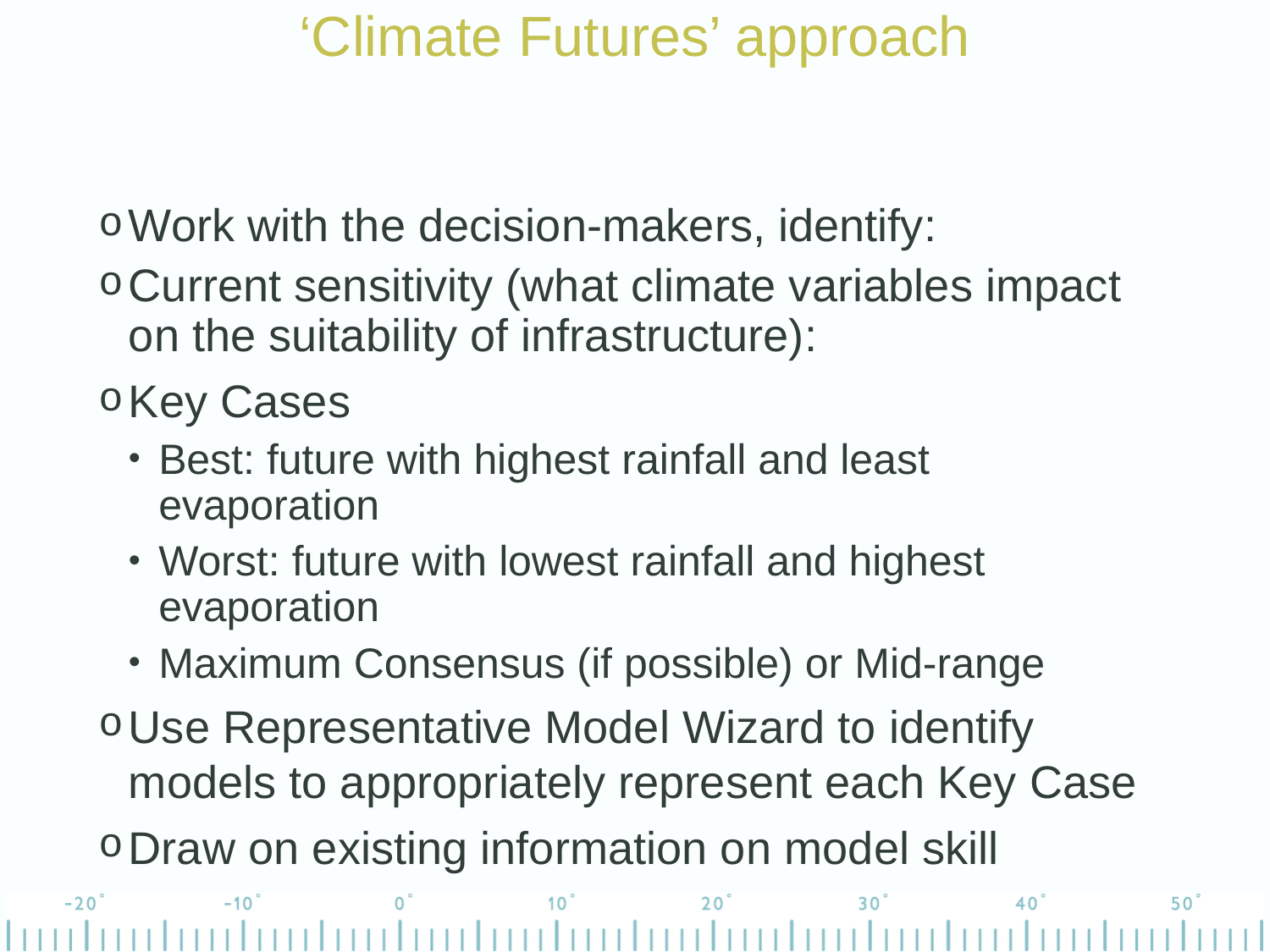

# ‘Climate Futures’ approach
Work with the decision-makers, identify:
Current sensitivity (what climate variables impact on the suitability of infrastructure):
Key Cases
Best: future with highest rainfall and least evaporation
Worst: future with lowest rainfall and highest evaporation
Maximum Consensus (if possible) or Mid-range
Use Representative Model Wizard to identify models to appropriately represent each Key Case
Draw on existing information on model skill